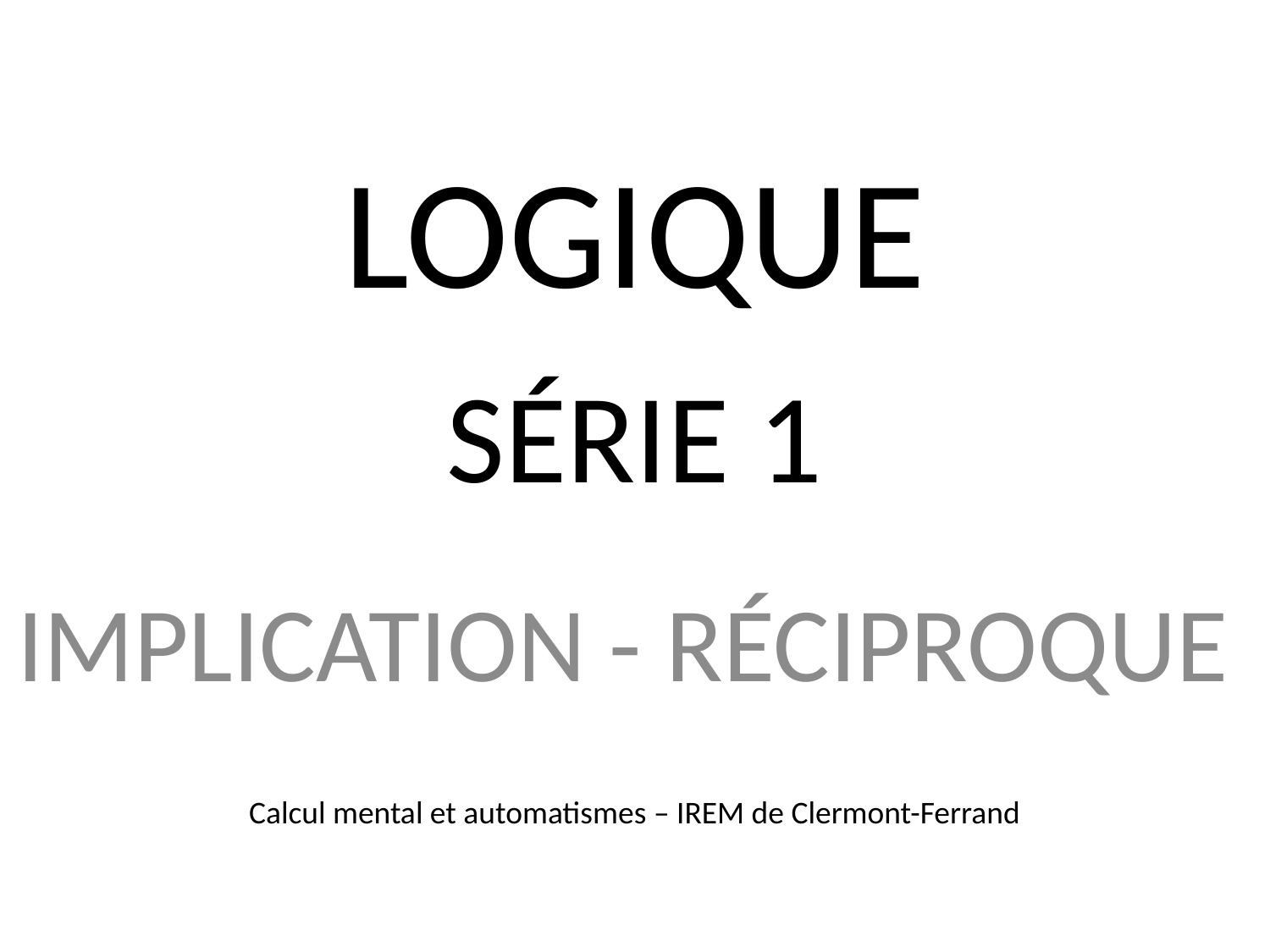

# LOGIQUE
Série 1
Implication - Réciproque
Calcul mental et automatismes – IREM de Clermont-Ferrand